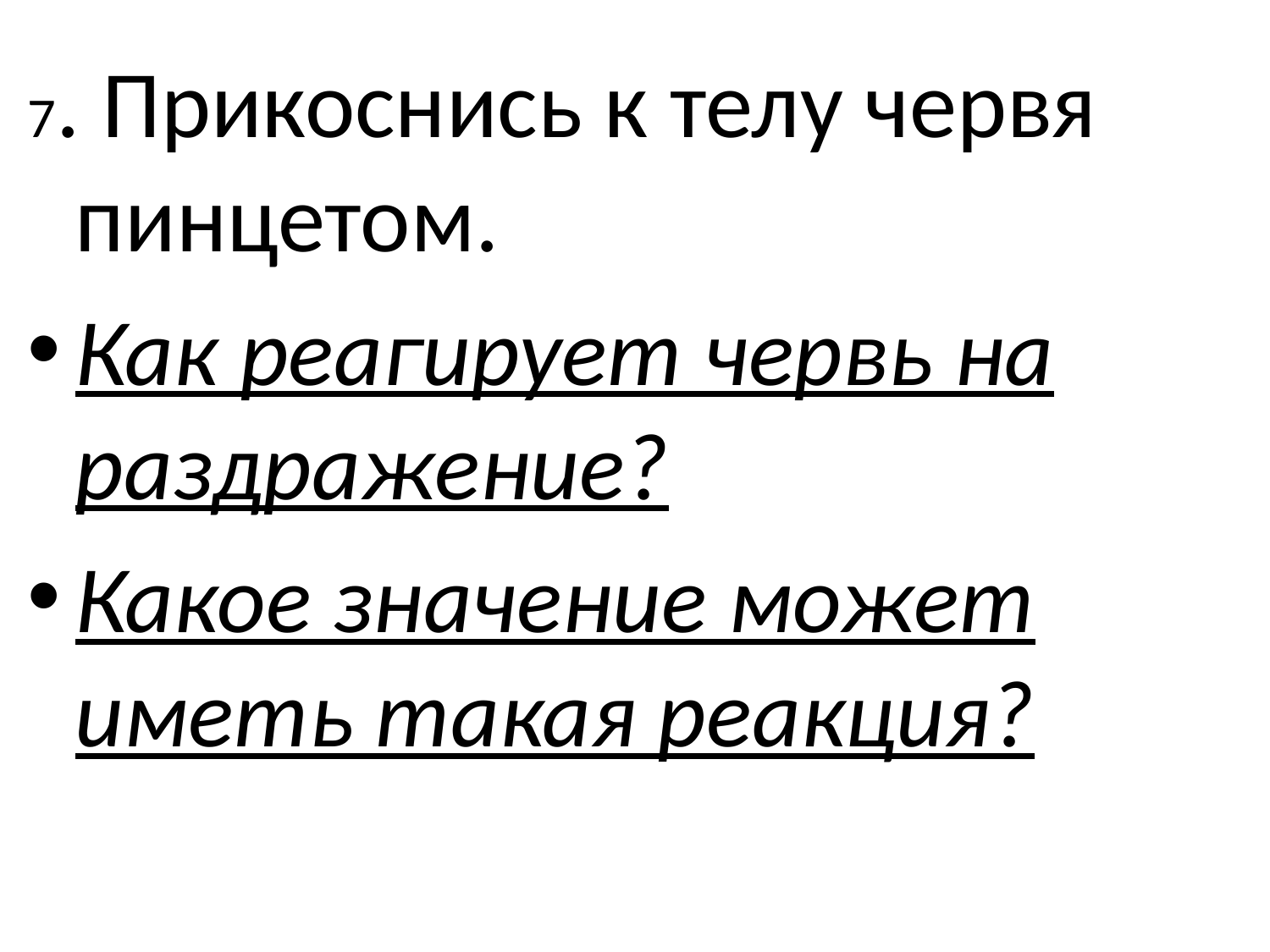

7. Прикоснись к телу червя пинцетом.
Как реагирует червь на раздражение?
Какое значение может иметь такая реакция?
#